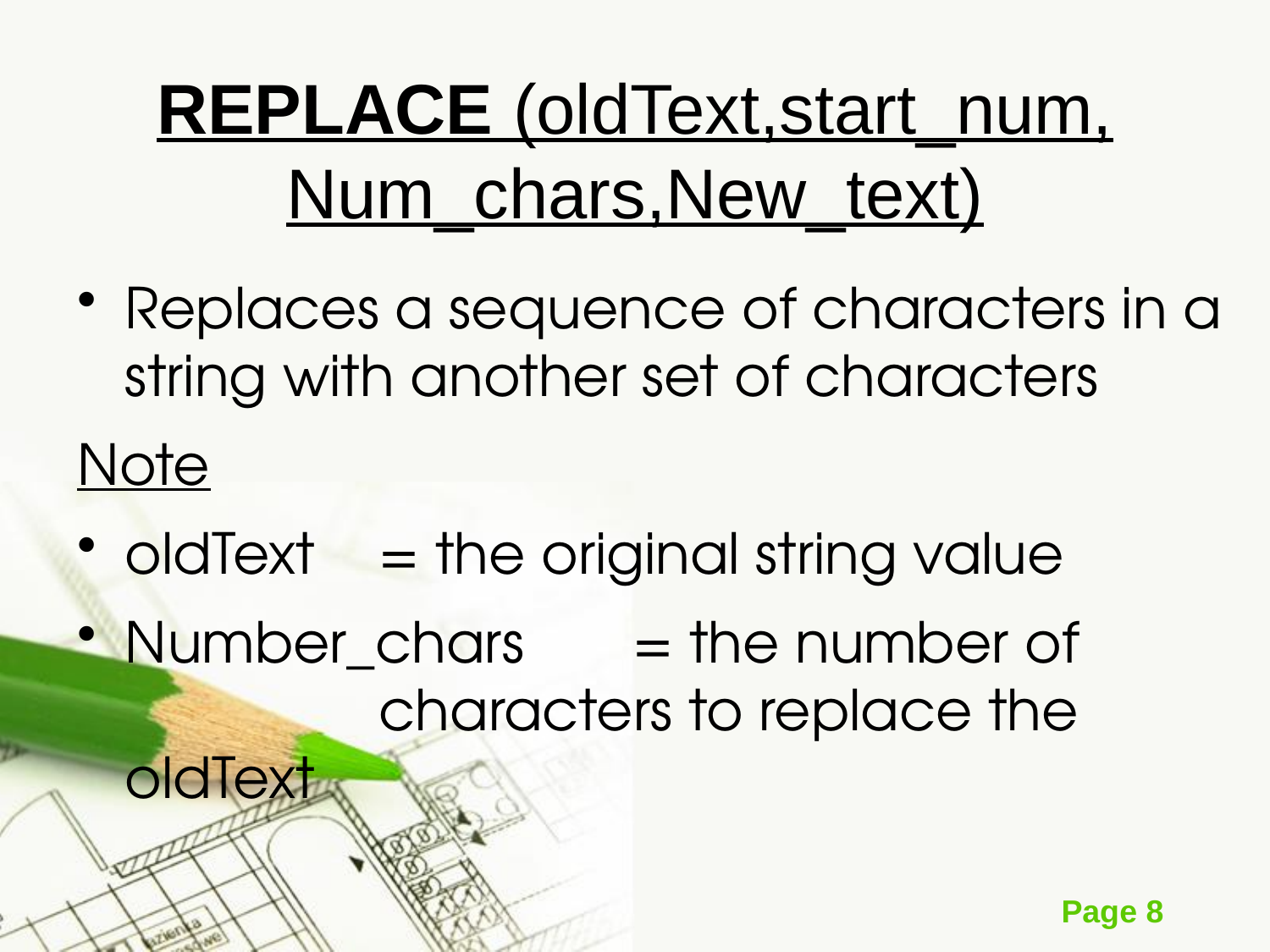

# REPLACE (oldText,start_num, Num_chars,New_text)
Replaces a sequence of characters in a string with another set of characters
Note
oldText 	= the original string value
Number_chars	= the number of 			characters to replace the oldText